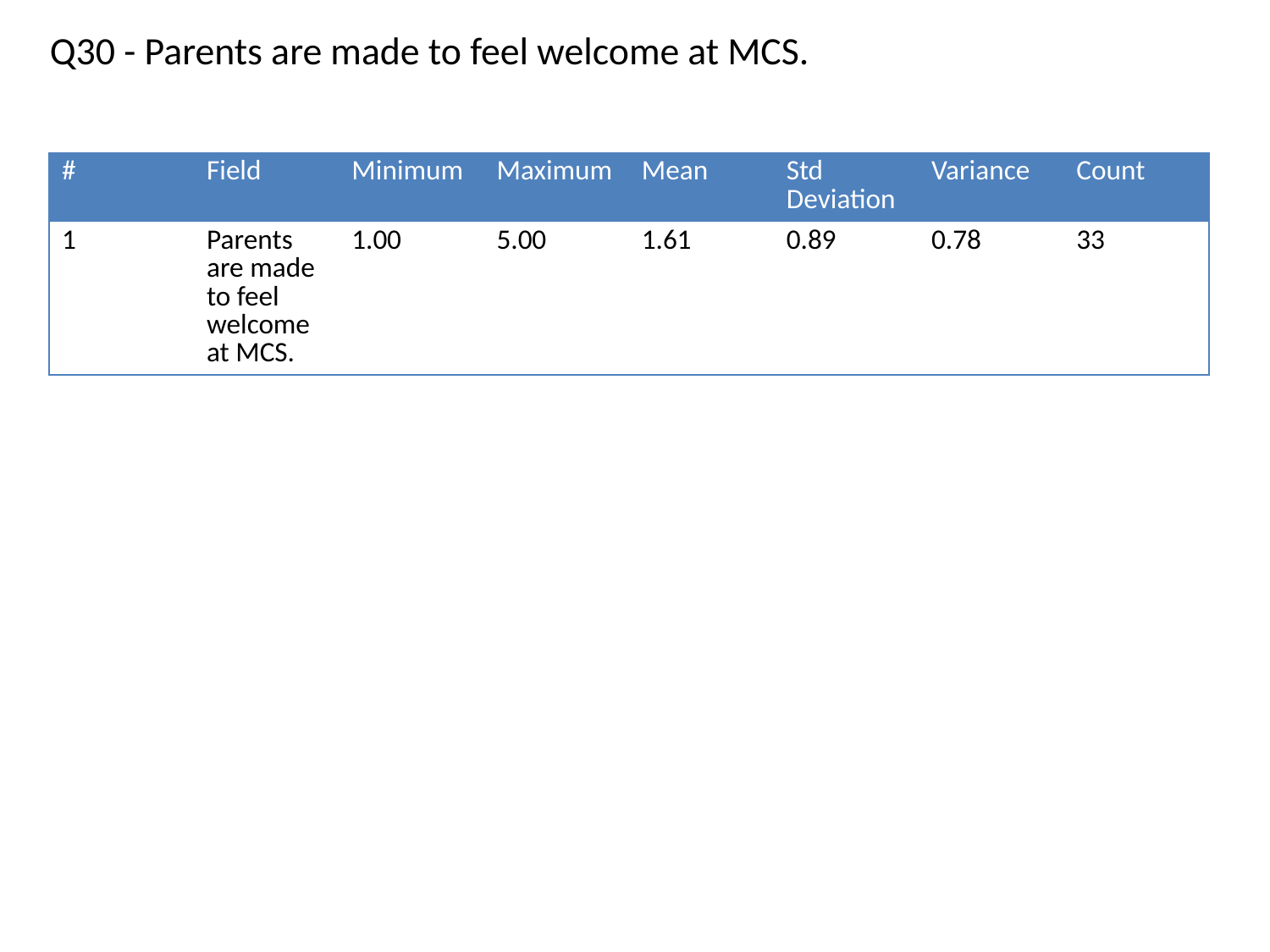

Q30 - Parents are made to feel welcome at MCS.
| # | Field | Minimum | Maximum | Mean | Std Deviation | Variance | Count |
| --- | --- | --- | --- | --- | --- | --- | --- |
| 1 | Parents are made to feel welcome at MCS. | 1.00 | 5.00 | 1.61 | 0.89 | 0.78 | 33 |